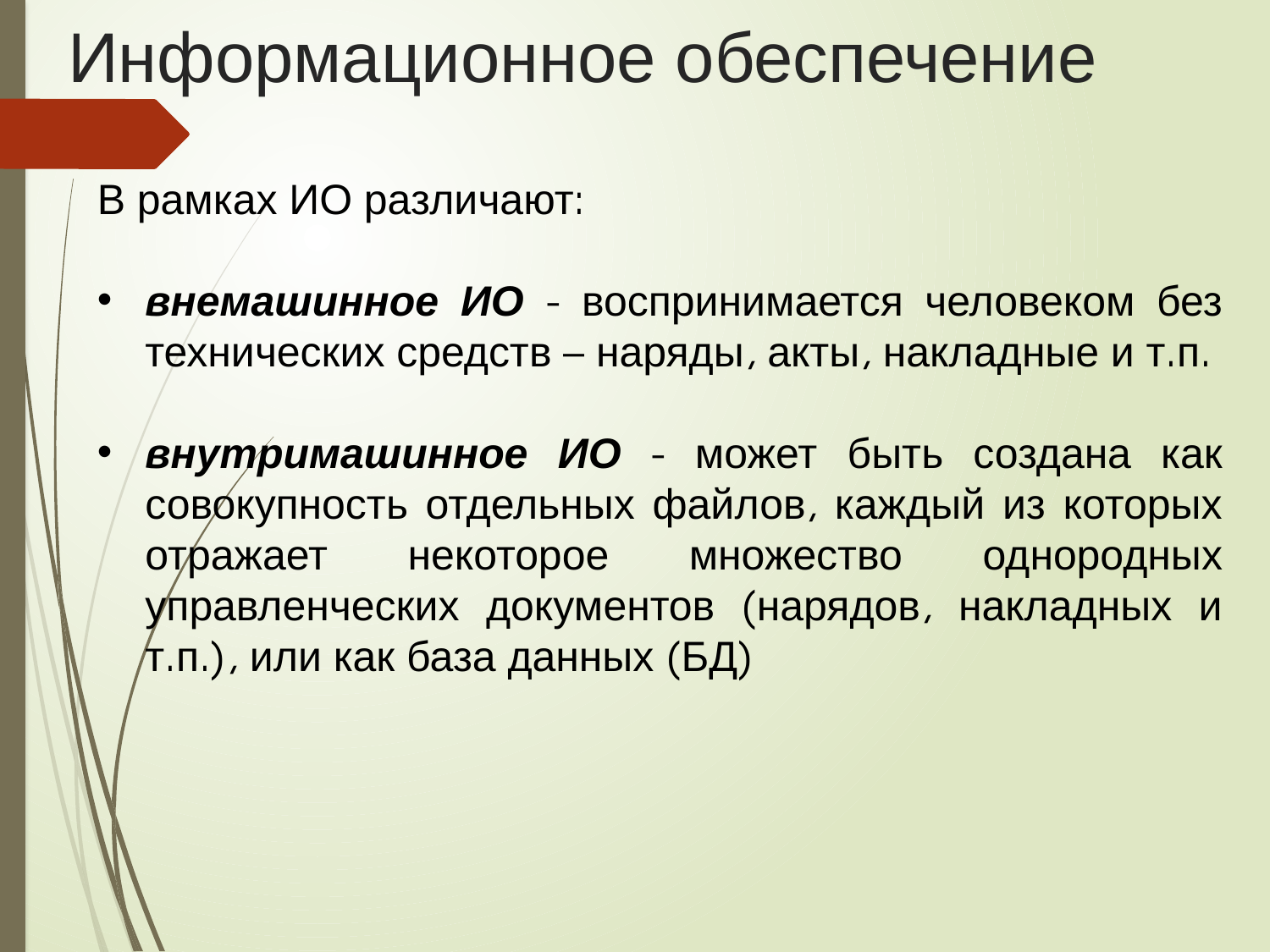

# Информационное обеспечение
В рамках ИО различают:

внемашинное ИО - воспринимается человеком без технических средств – наряды, акты, накладные и т.п.

внутримашинное ИО - может быть создана как совокупность отдельных файлов, каждый из которых отражает некоторое множество однородных управленческих документов (нарядов, накладных и т.п.), или как база данных (БД)